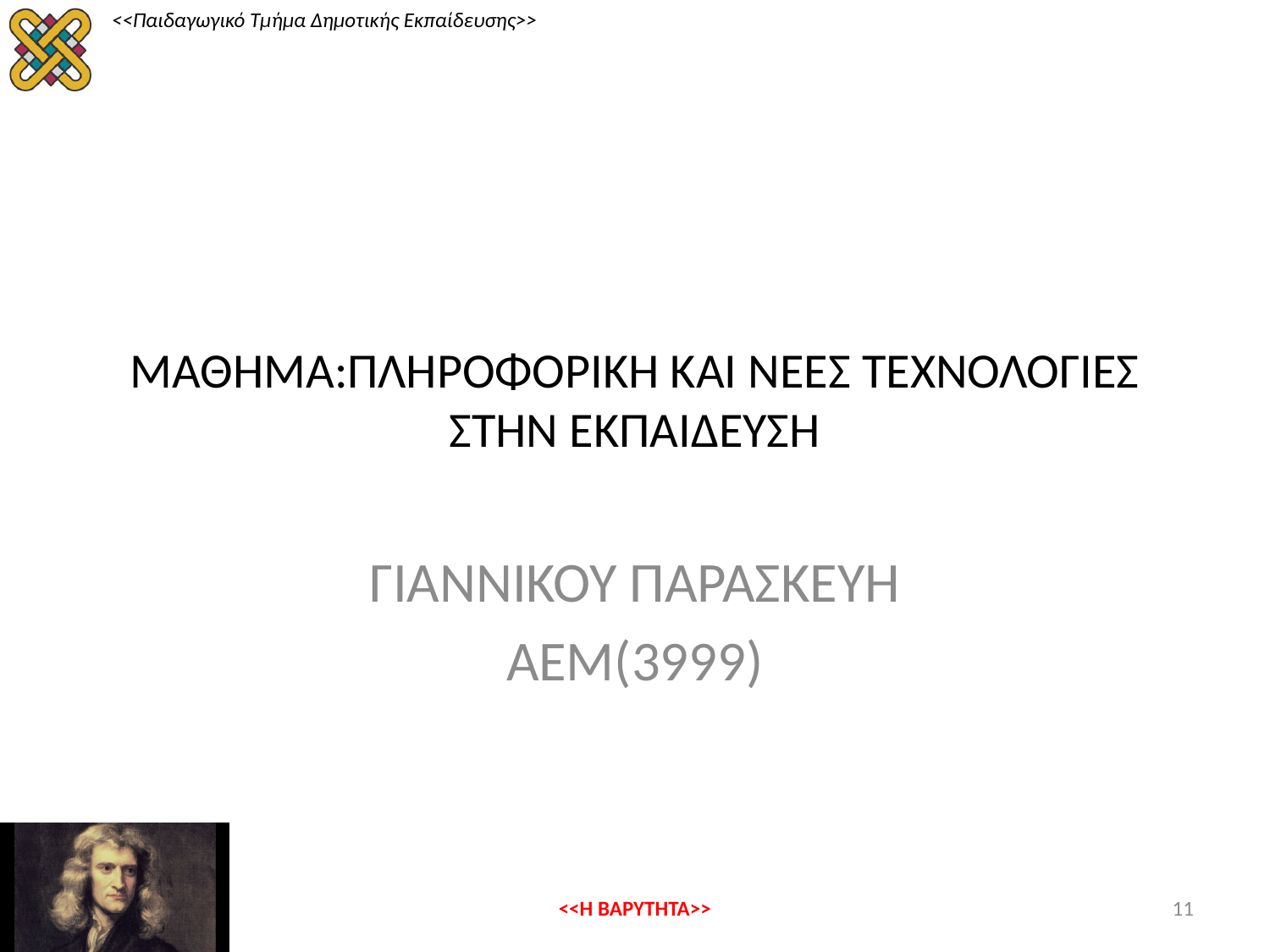

# ΜΑΘΗΜΑ:ΠΛΗΡΟΦΟΡΙΚΗ ΚΑΙ ΝΕΕΣ ΤΕΧΝΟΛΟΓΙΕΣ ΣΤΗΝ ΕΚΠΑΙΔΕΥΣΗ
ΓΙΑΝΝΙΚΟΥ ΠΑΡΑΣΚΕΥΗ
ΑΕΜ(3999)
<<Η ΒΑΡΎΤΗΤΑ>>
1